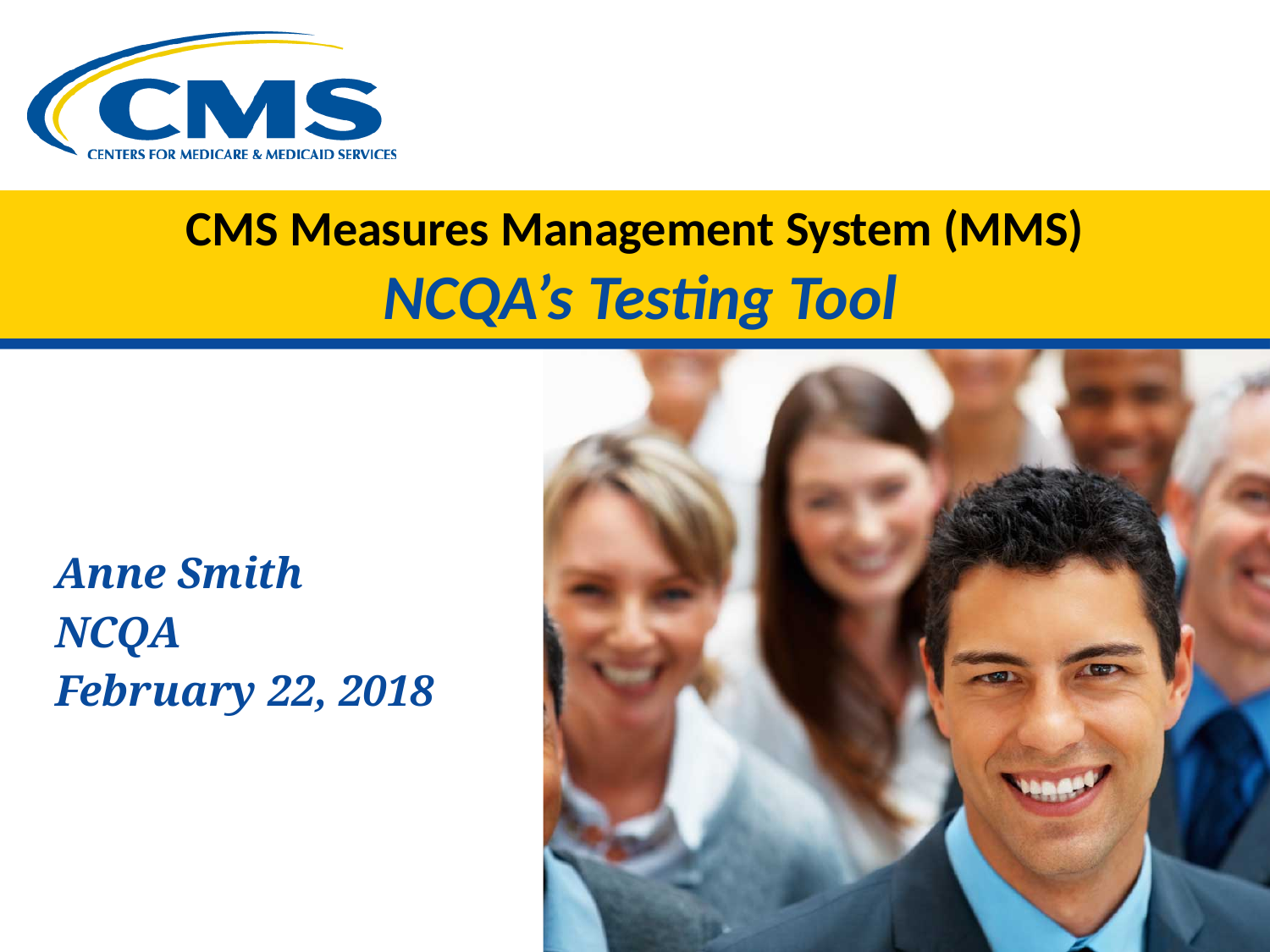

# CMS Measures Management System (MMS) NCQA’s Testing Tool
Anne Smith
NCQA
February 22, 2018